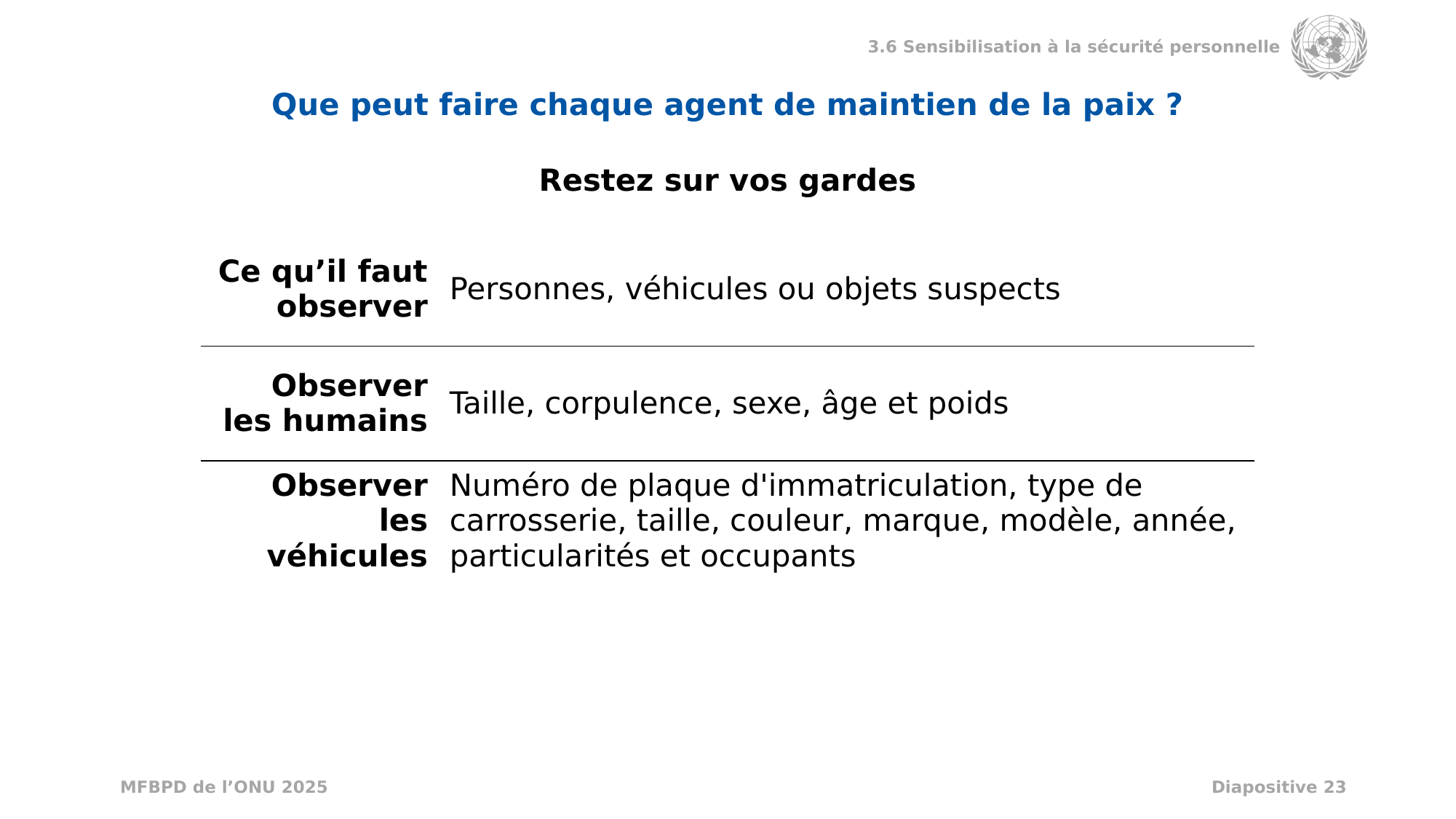

Que peut faire chaque agent de maintien de la paix ?
Restez sur vos gardes
| Ce qu’il faut observer | Personnes, véhicules ou objets suspects |
| --- | --- |
| Observer les humains | Taille, corpulence, sexe, âge et poids |
| Observer les véhicules | Numéro de plaque d'immatriculation, type de carrosserie, taille, couleur, marque, modèle, année, particularités et occupants |